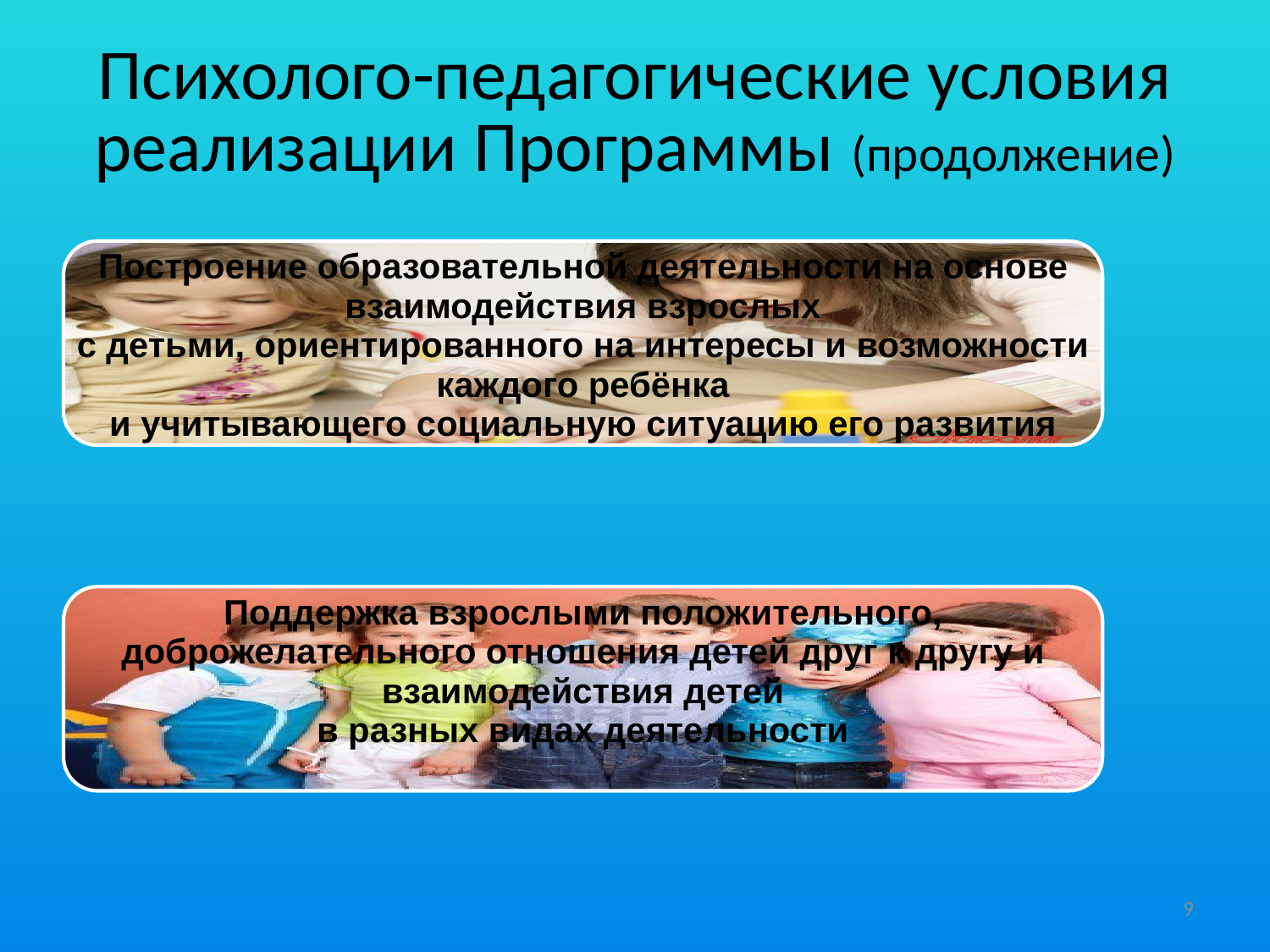

# Психолого-педагогические условия реализации Программы (продолжение)
Построение образовательной деятельности на основе взаимодействия взрослых
с детьми, ориентированного на интересы и возможности каждого ребёнка
и учитывающего социальную ситуацию его развития
Поддержка взрослыми положительного, доброжелательного отношения детей друг к другу и взаимодействия детей
в разных видах деятельности
9